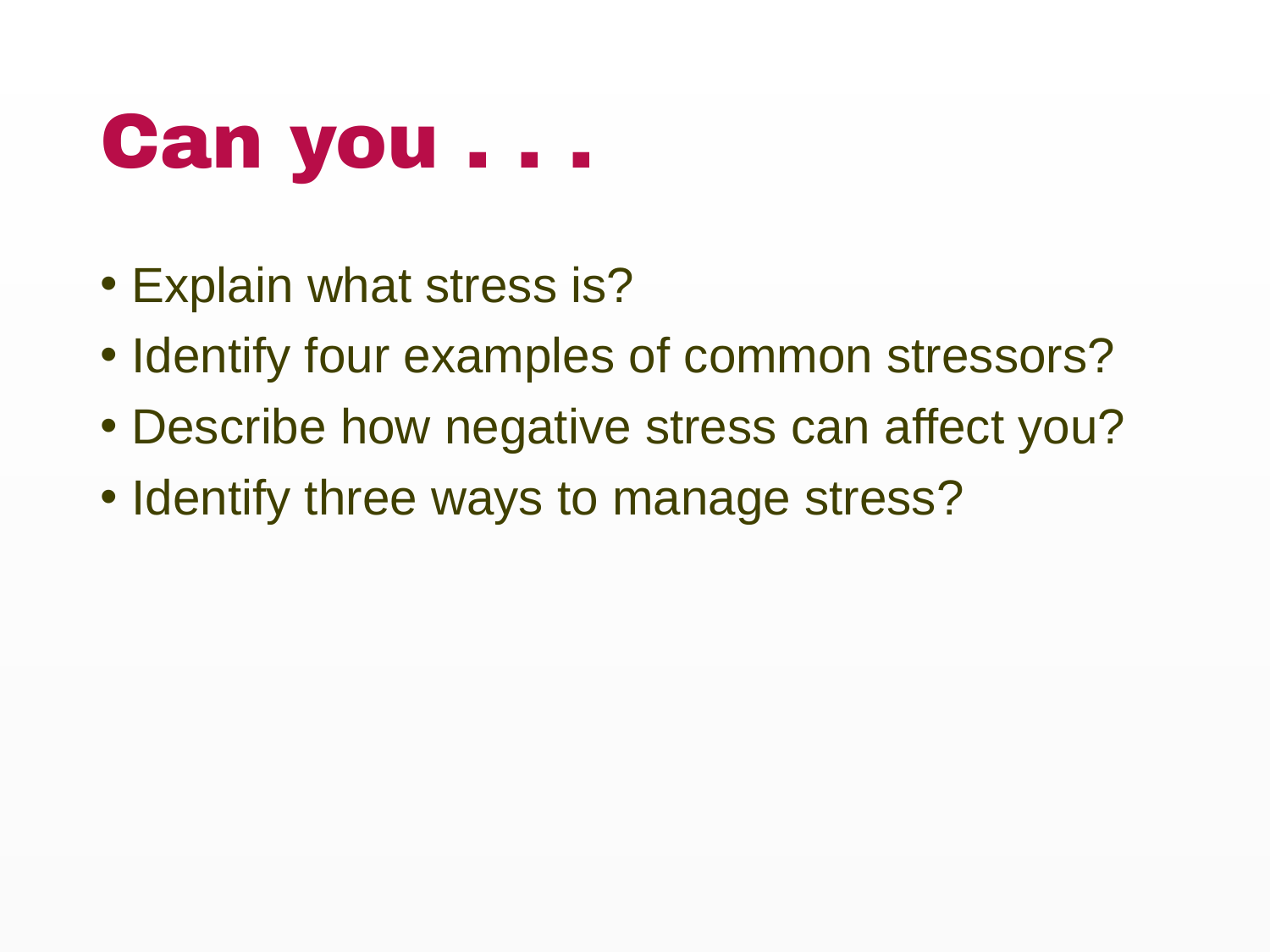

# Can you . . .
Explain what stress is?
Identify four examples of common stressors?
Describe how negative stress can affect you?
Identify three ways to manage stress?